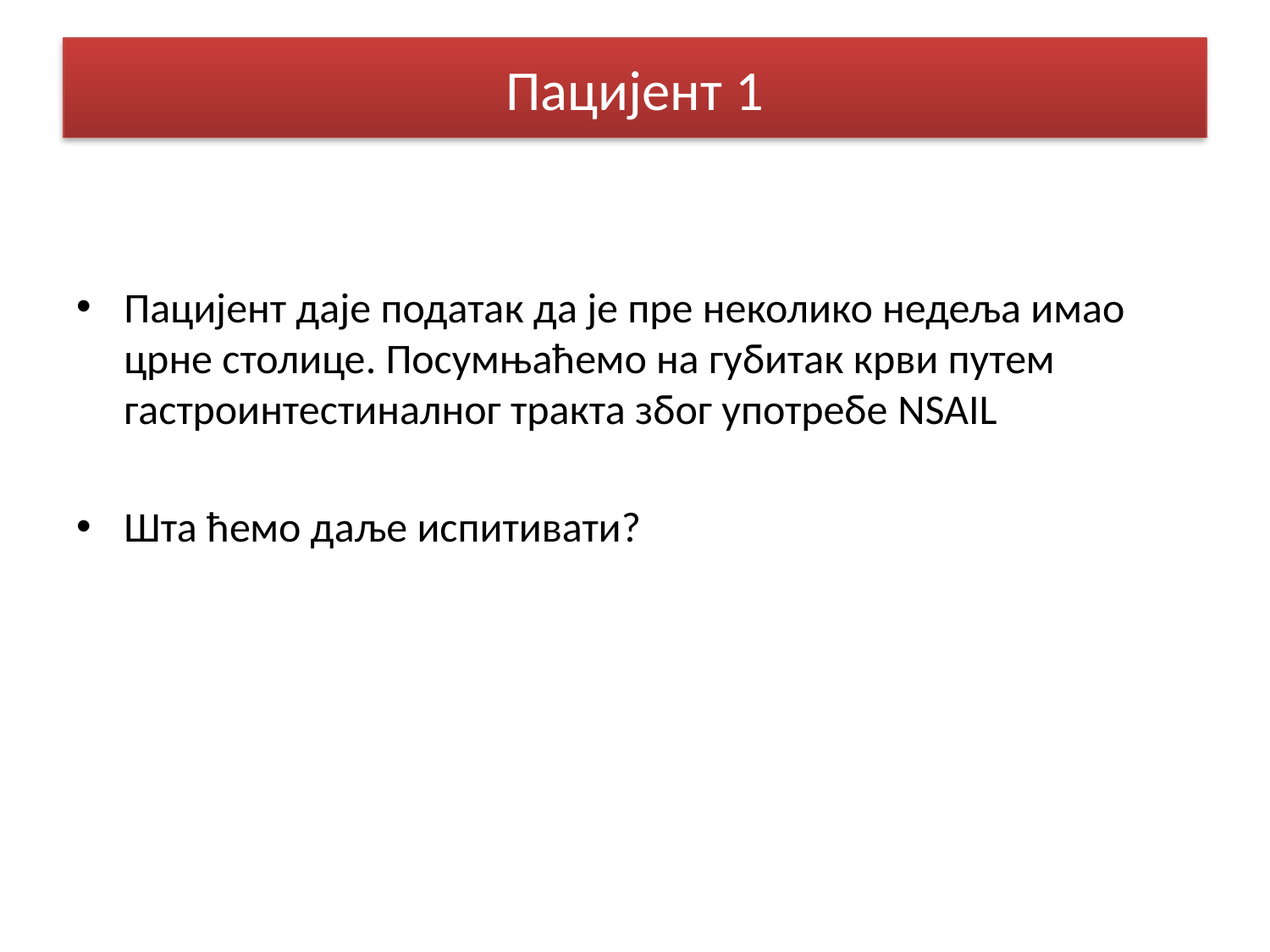

# Case A
Пацијент 1
Пацијент даје податак да је пре неколико недеља имао црне столице. Посумњаћемо на губитак крви путем гастроинтестиналног тракта због употребе NSAIL

Шта ћемо даље испитивати?